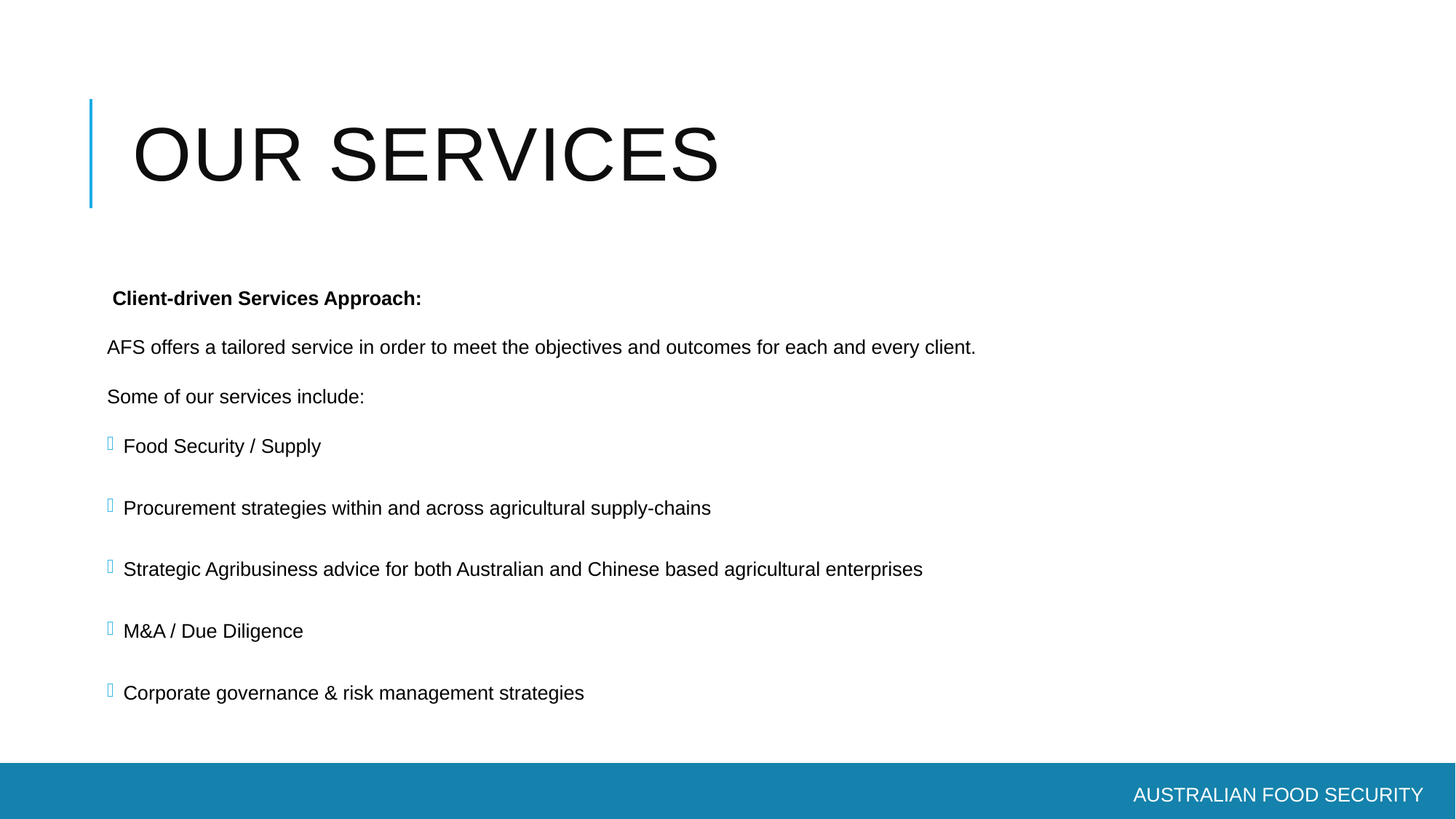

# OUR SERVICES

Client-driven Services Approach:

AFS offers a tailored service in order to meet the objectives and outcomes for each and every client.

Some of our services include:

Food Security / Supply

Procurement strategies within and across agricultural supply-chains

Strategic Agribusiness advice for both Australian and Chinese based agricultural enterprises

M&A / Due Diligence

Corporate governance & risk management strategies

     AUSTRALIAN FOOD SECURITY

     AUSTRALIAN FOOD SECURITY